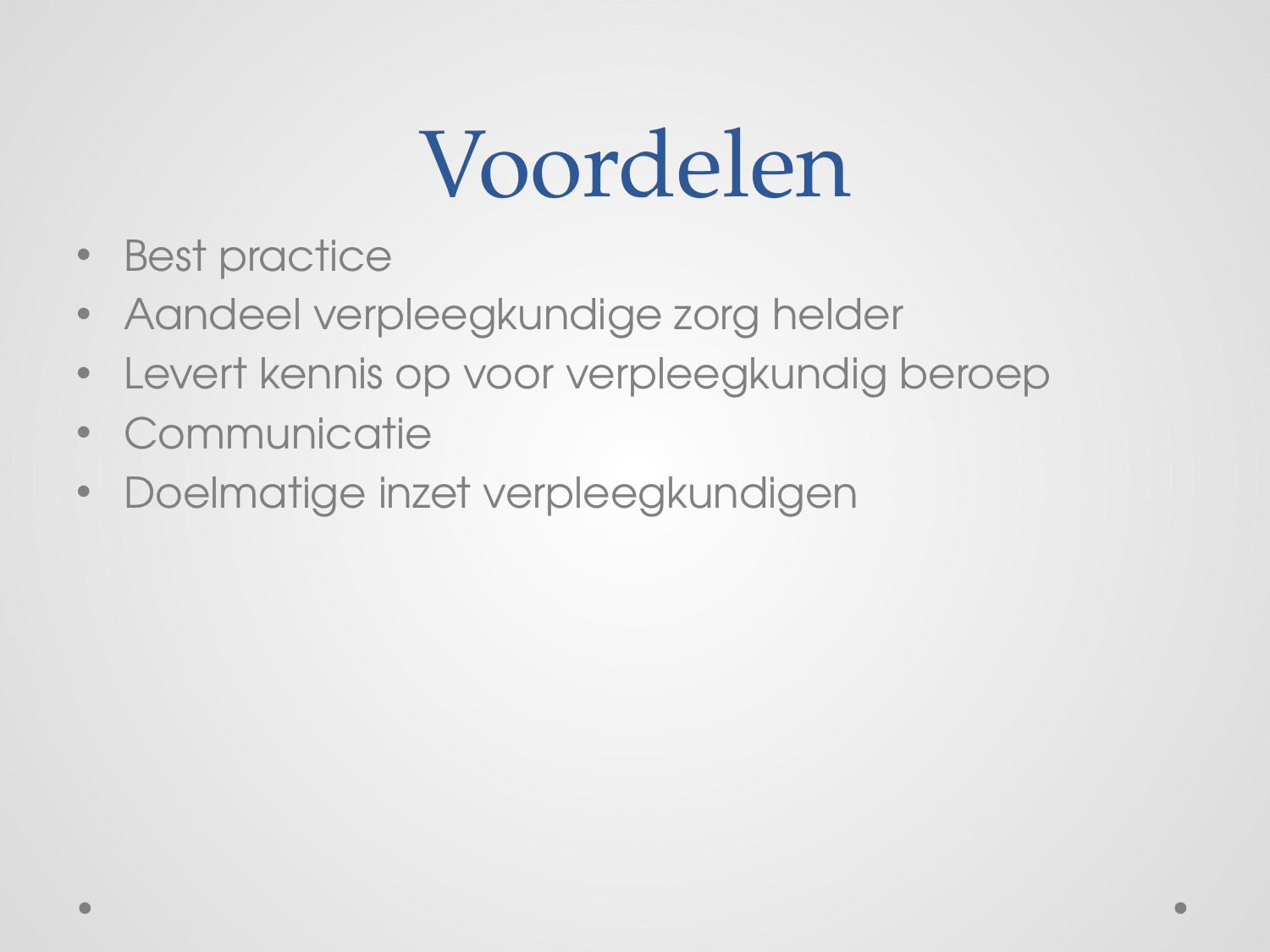

# Voordelen
Best practice
Aandeel verpleegkundige zorg helder
Levert kennis op voor verpleegkundig beroep
Communicatie
Doelmatige inzet verpleegkundigen